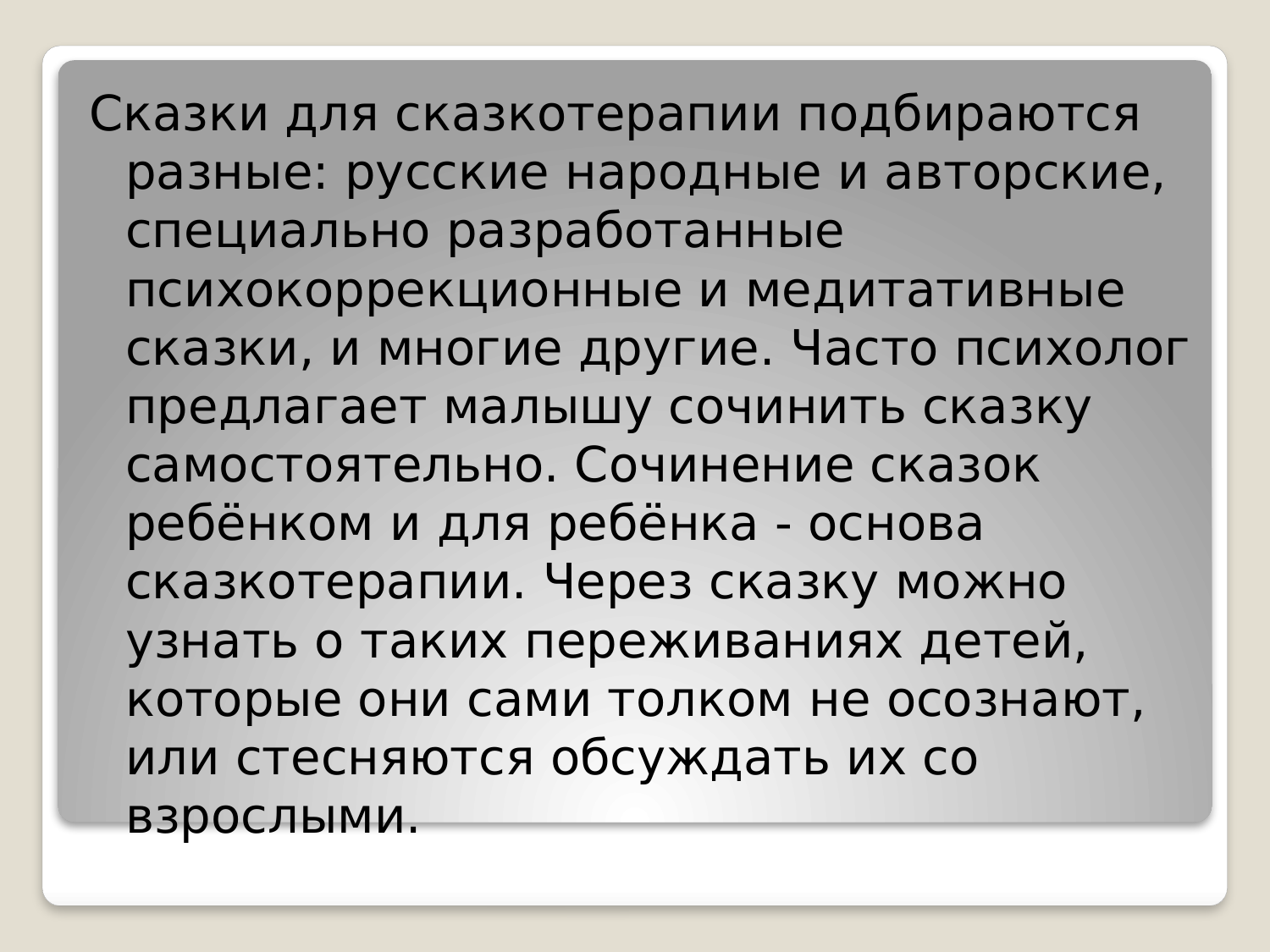

Сказки для сказкотерапии подбираются разные: русские народные и авторские, специально разработанные психокоррекционные и медитативные сказки, и многие другие. Часто психолог предлагает малышу сочинить сказку самостоятельно. Сочинение сказок ребёнком и для ребёнка - основа сказкотерапии. Через сказку можно узнать о таких переживаниях детей, которые они сами толком не осознают, или стесняются обсуждать их со взрослыми.